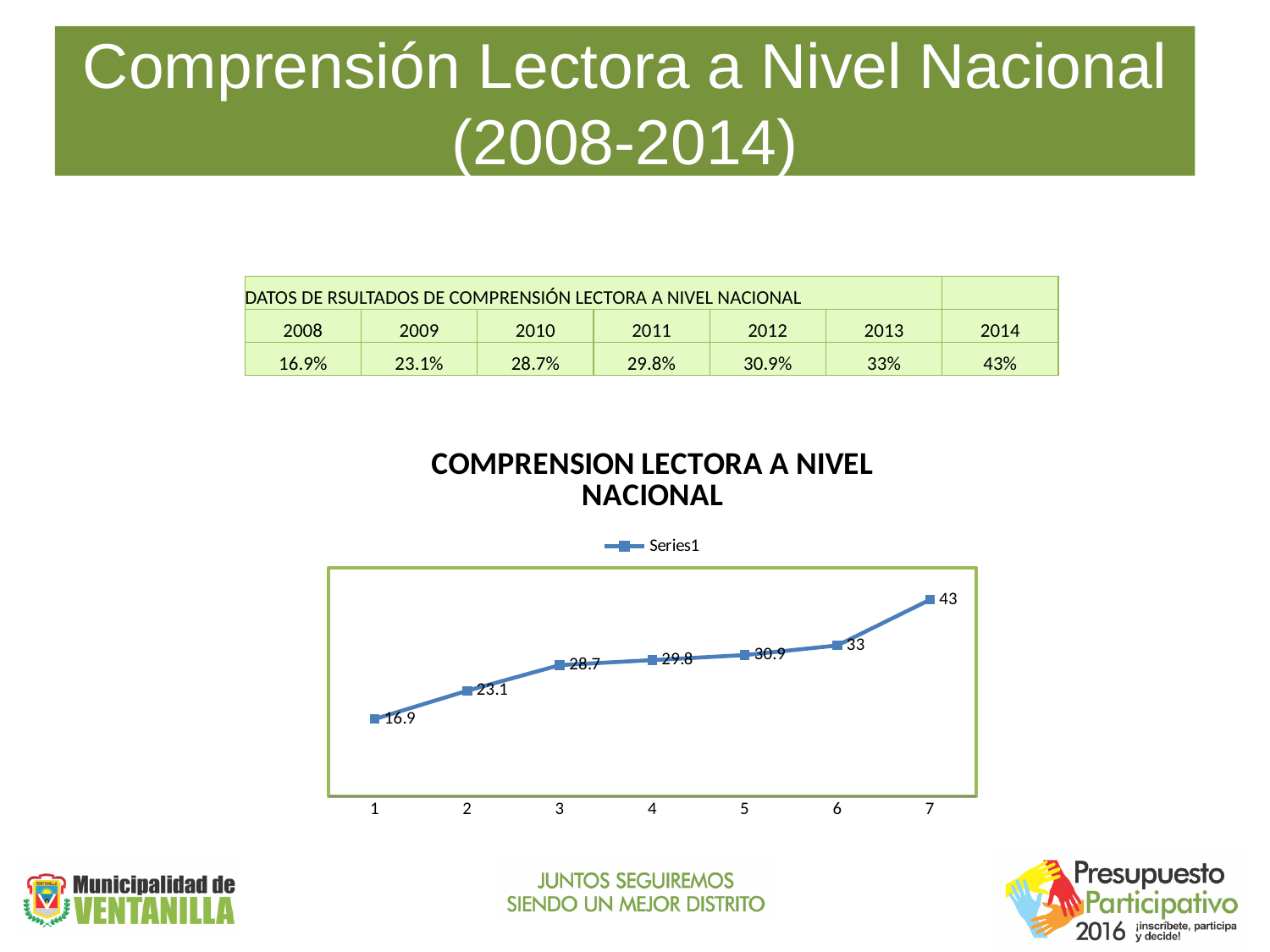

Comprensión Lectora a Nivel Nacional (2008-2014)
| DATOS DE RSULTADOS DE COMPRENSIÓN LECTORA A NIVEL NACIONAL |  |  |  |  |  |  |
| --- | --- | --- | --- | --- | --- | --- |
| 2008 | 2009 | 2010 | 2011 | 2012 | 2013 | 2014 |
| 16.9% | 23.1% | 28.7% | 29.8% | 30.9% | 33% | 43% |

### Chart: COMPRENSION LECTORA A NIVEL NACIONAL

| Category |  |
|---|---|